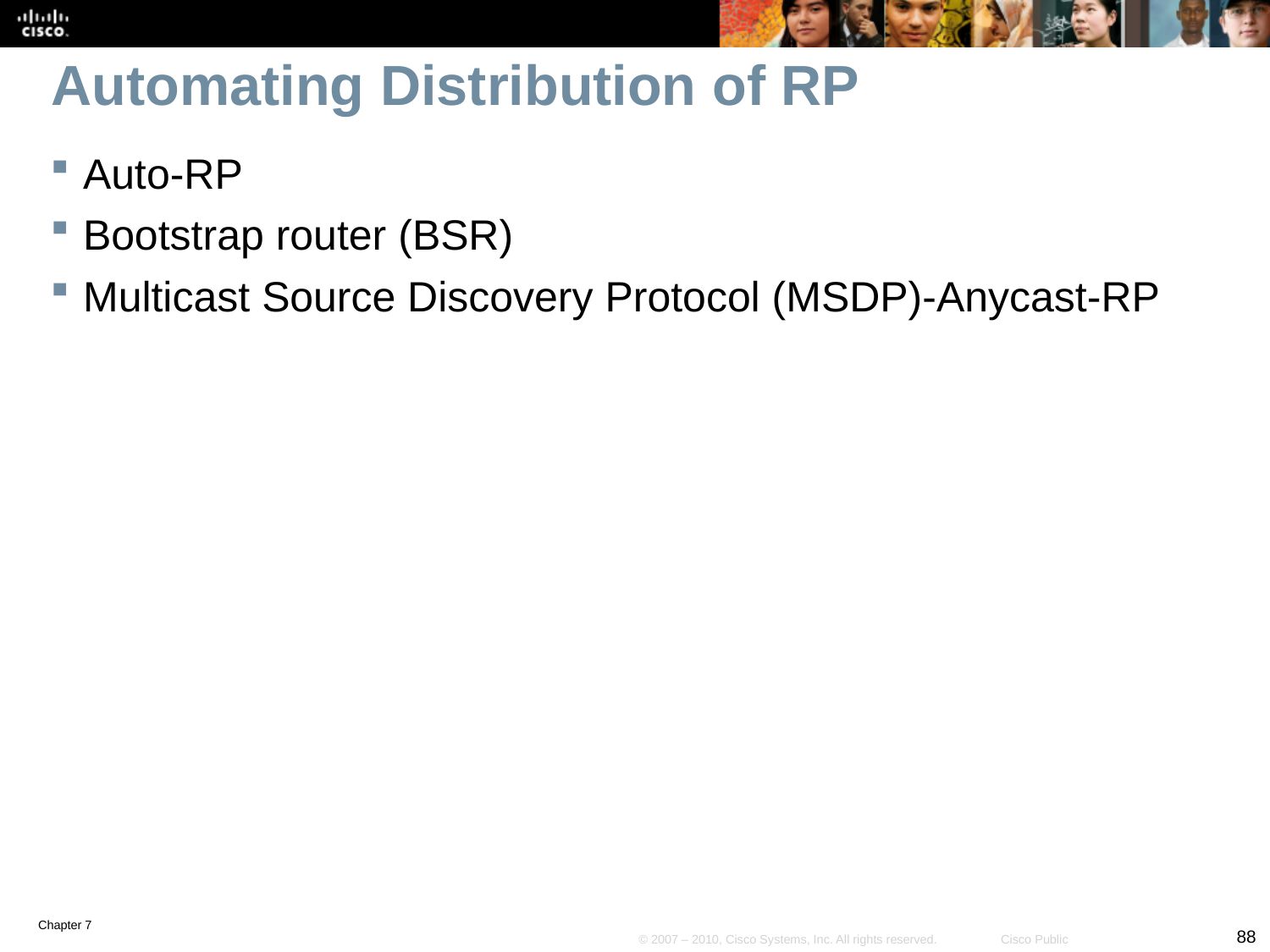

# Automating Distribution of RP
Auto-RP
Bootstrap router (BSR)
Multicast Source Discovery Protocol (MSDP)-Anycast-RP